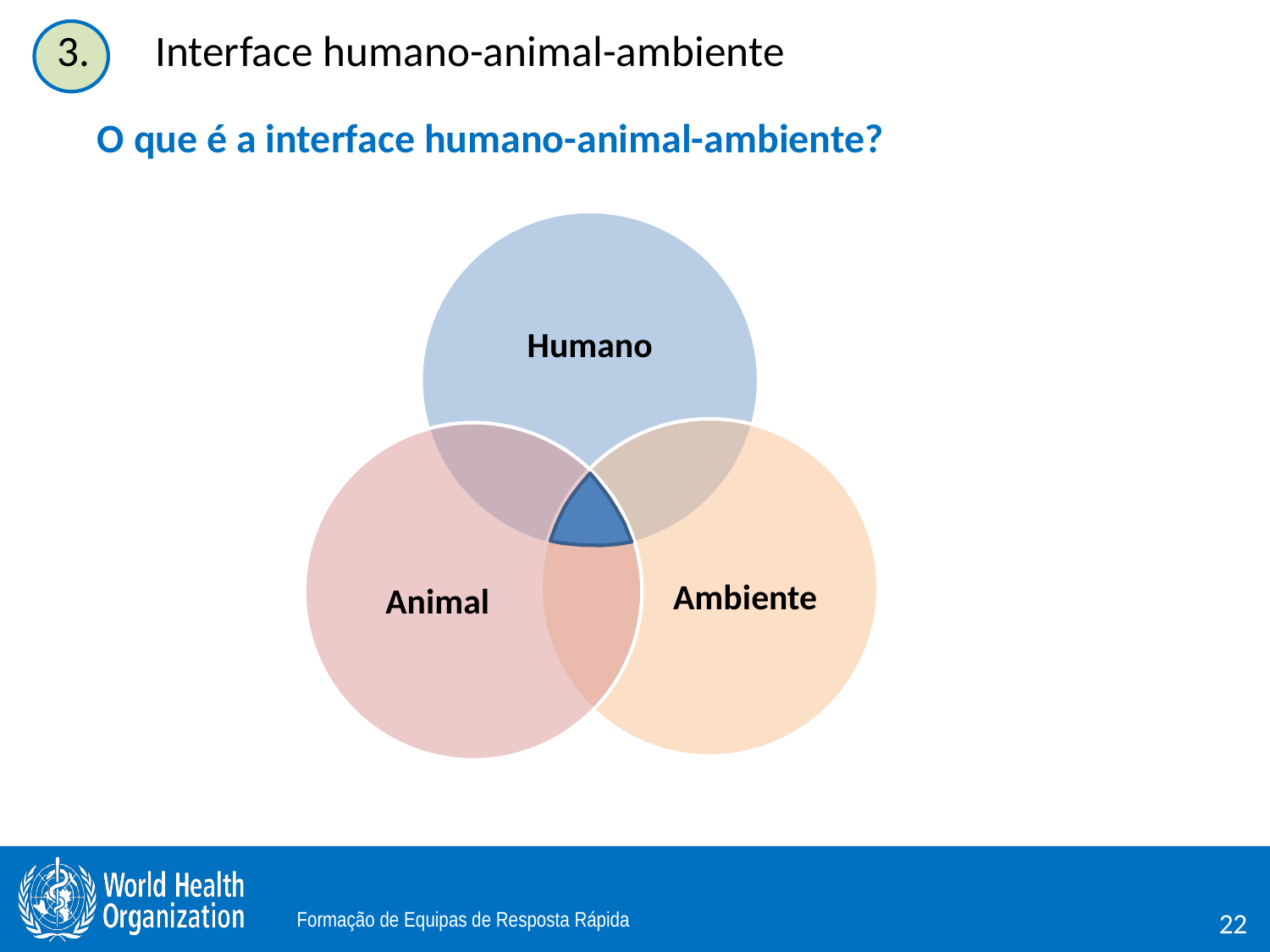

# 3.	Interface humano-animal-ambiente

O que é a interface humano-animal-ambiente?

Humano

Ambiente

Animal